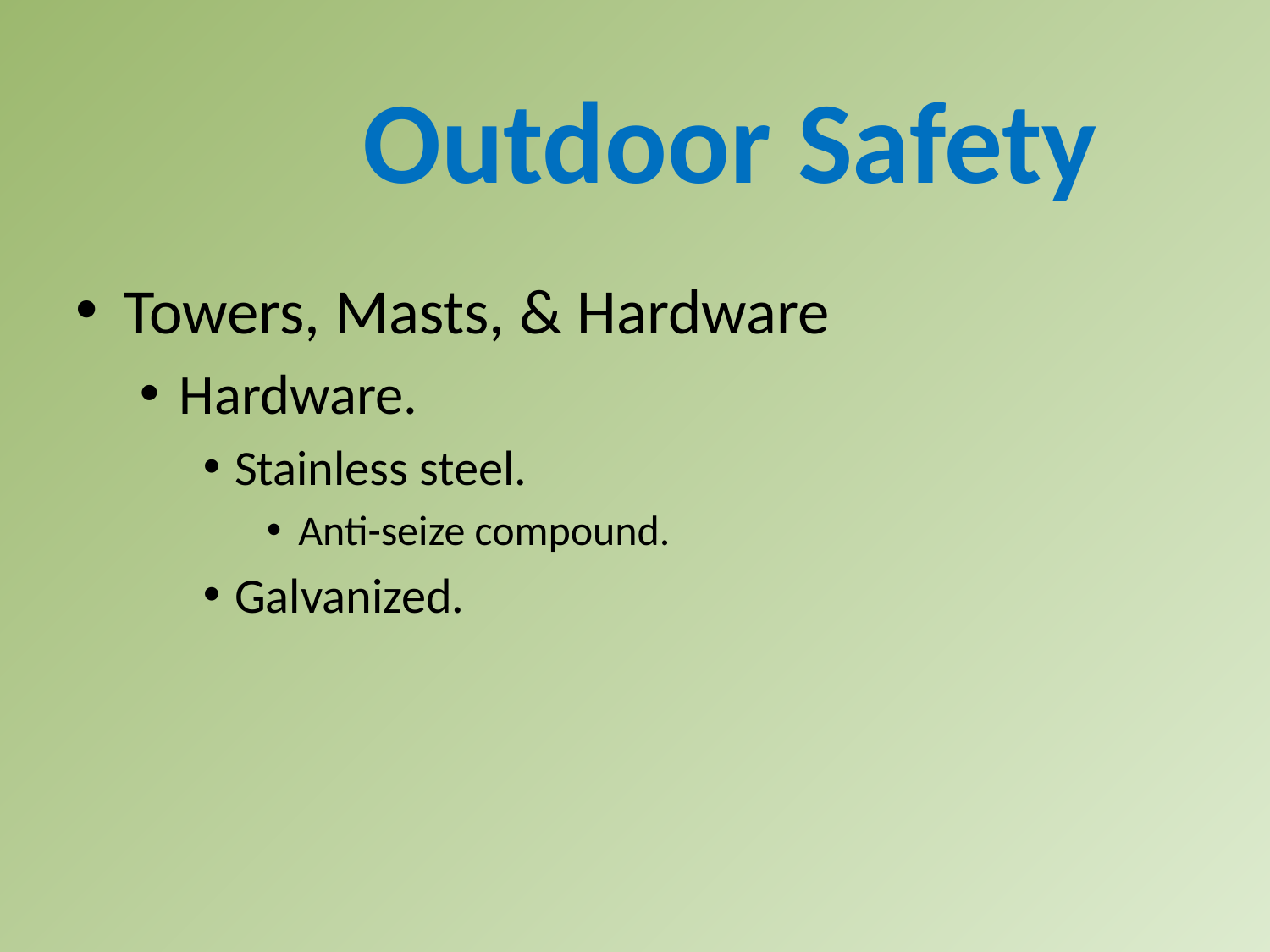

Outdoor Safety
Towers, Masts, & Hardware
Hardware.
Stainless steel.
Anti-seize compound.
Galvanized.